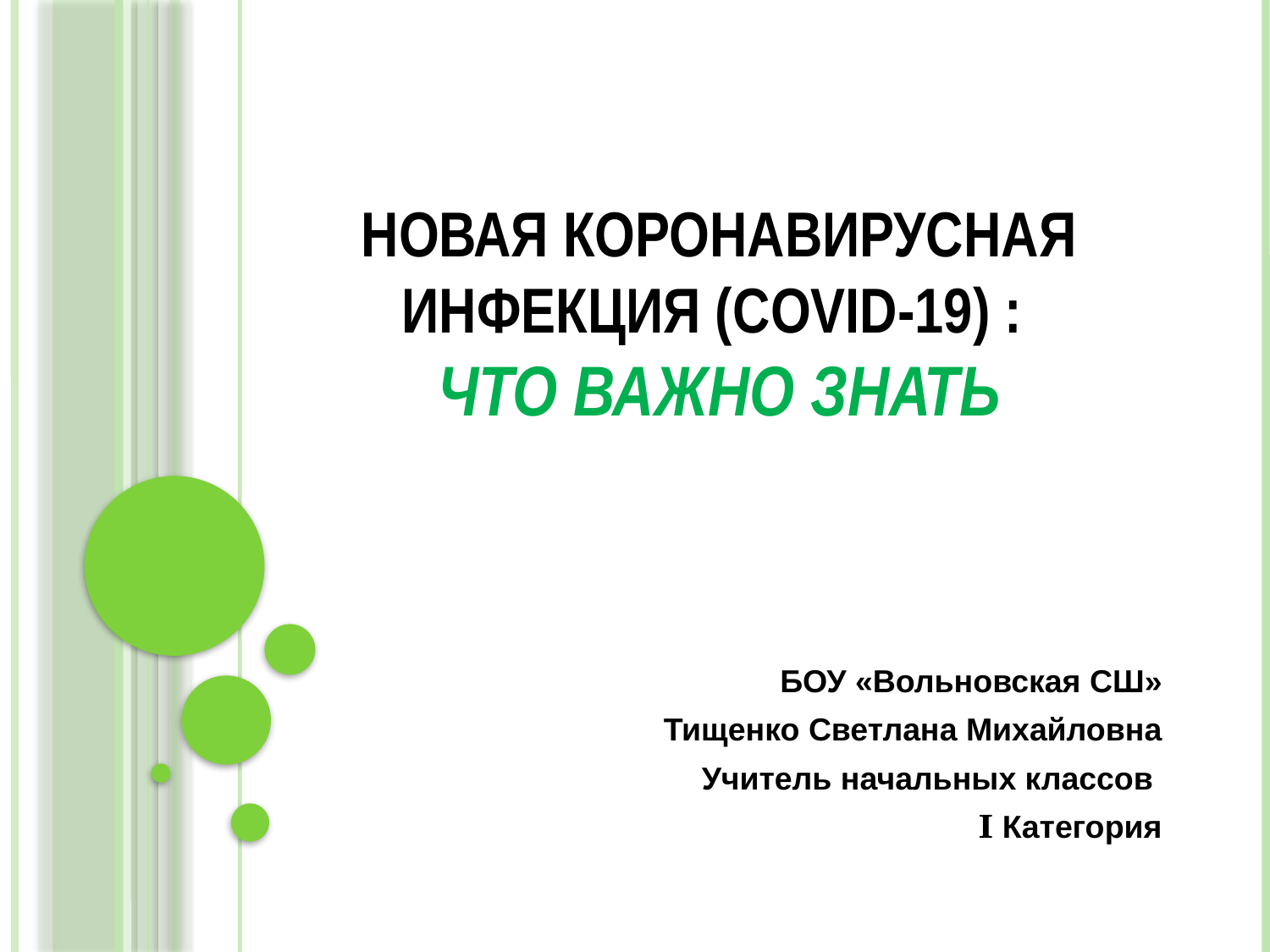

# Новая коронавирусная инфекция (Covid-19) : Что важно знать
БОУ «Вольновская СШ»
Тищенко Светлана Михайловна
Учитель начальных классов
I Категория